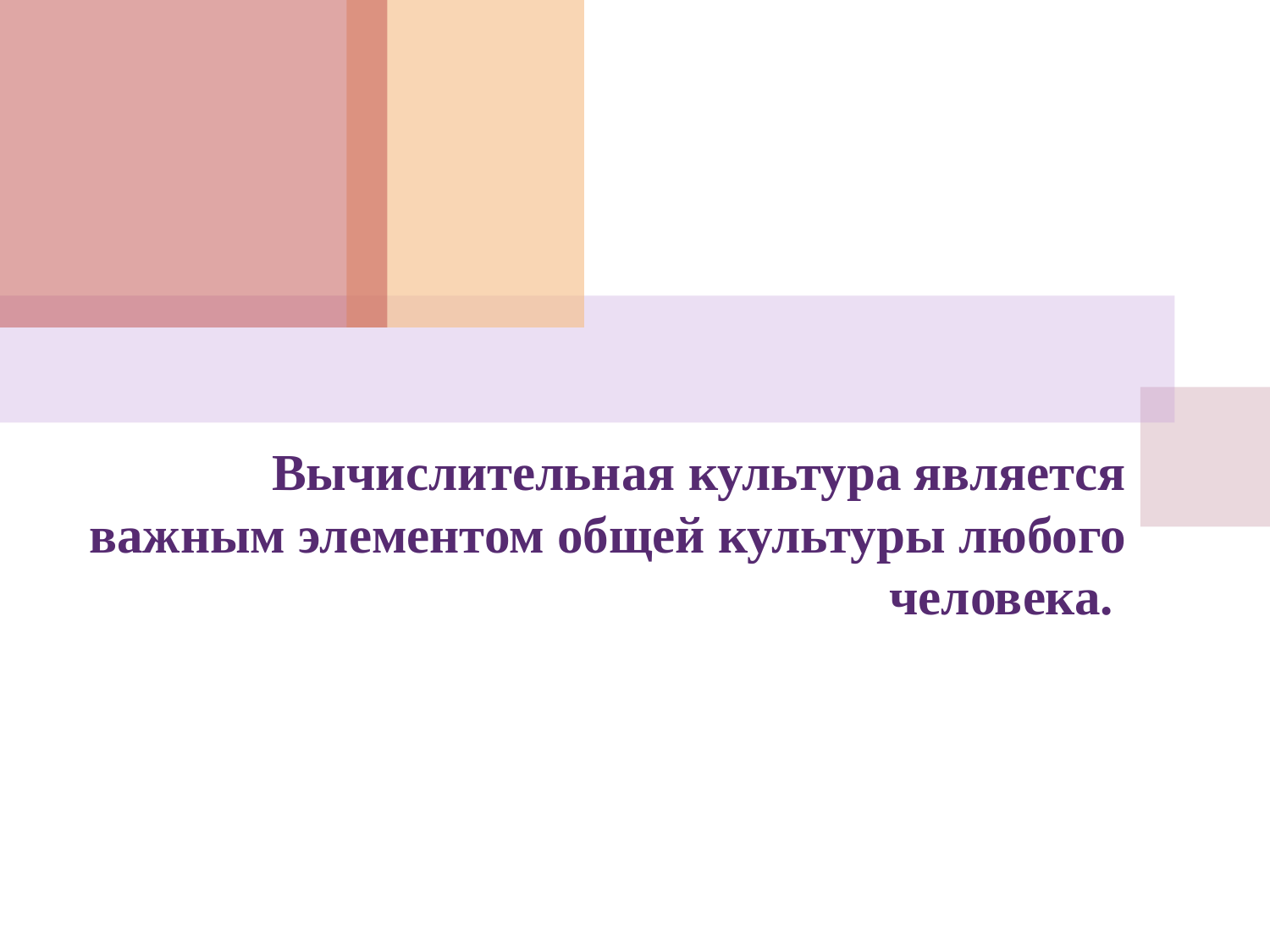

# Вычислительная культура является важным элементом общей культуры любого человека.